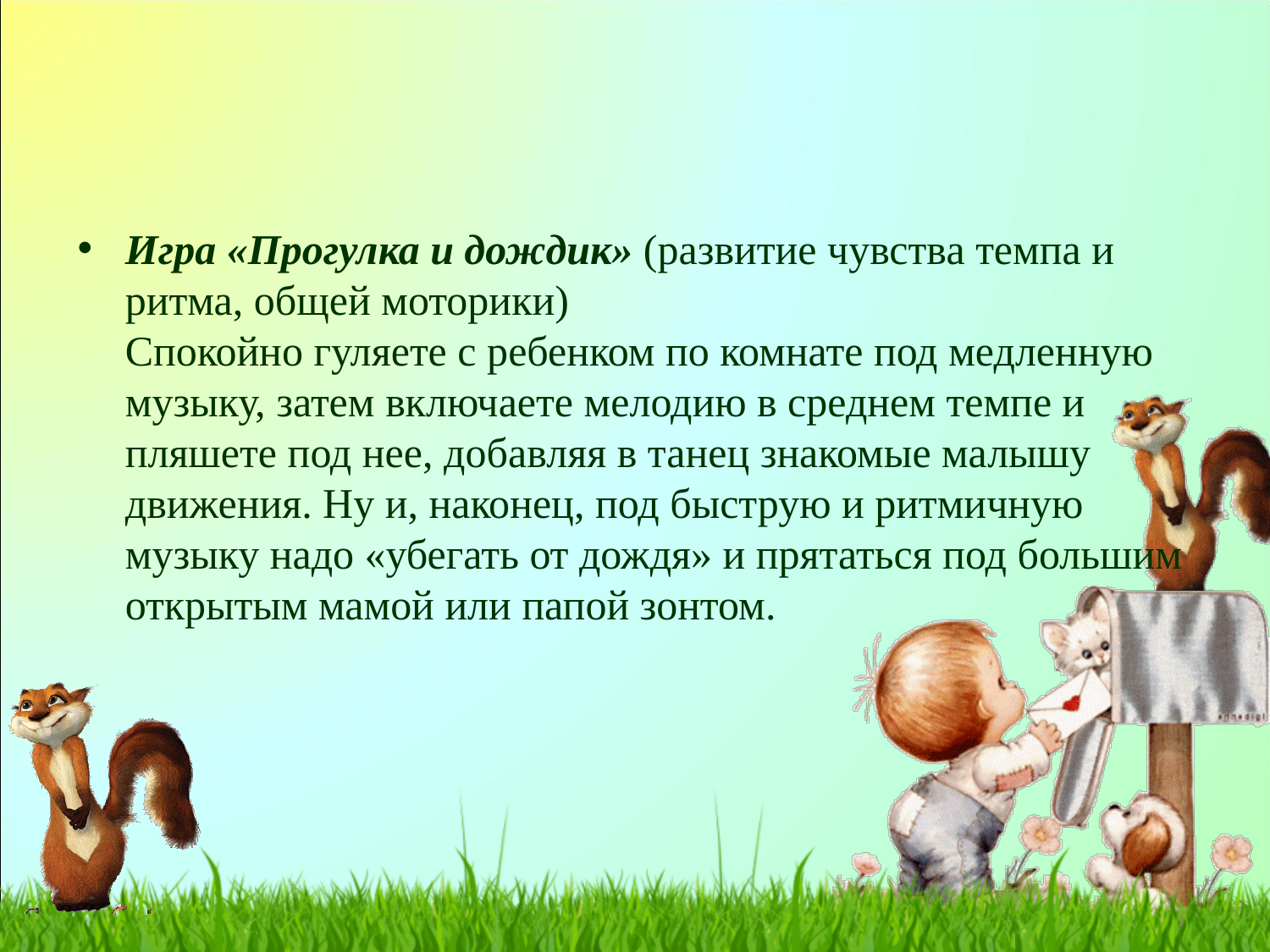

#
Игра «Прогулка и дождик» (развитие чувства темпа и ритма, общей моторики)
Спокойно гуляете с ребенком по комнате под медленную музыку, затем включаете мелодию в среднем темпе и пляшете под нее, добавляя в танец знакомые малышу движения. Ну и, наконец, под быструю и ритмичную музыку надо «убегать от дождя» и прятаться под большим открытым мамой или папой зонтом.